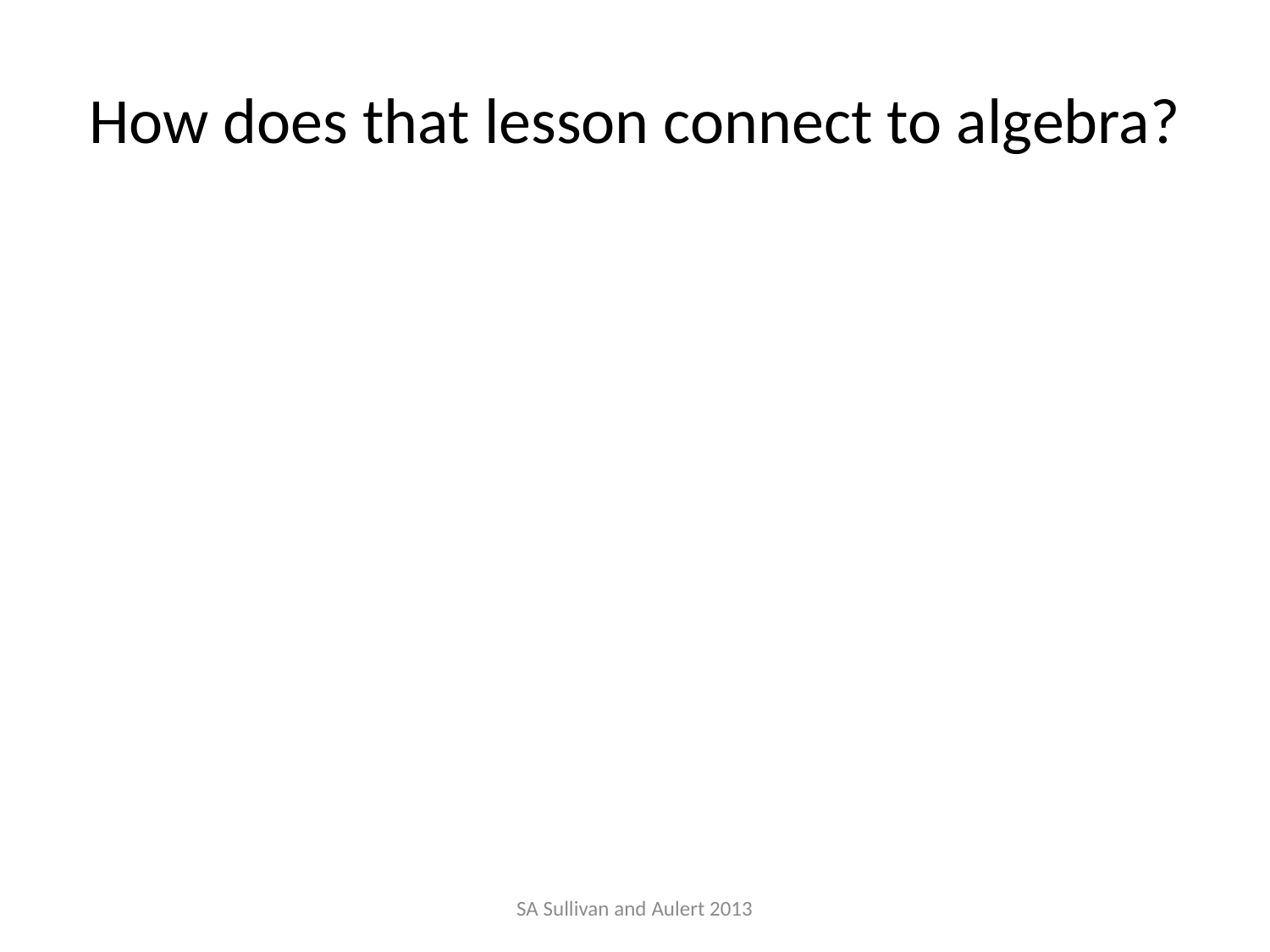

# How does that lesson connect to algebra?

SA Sullivan and Aulert 2013